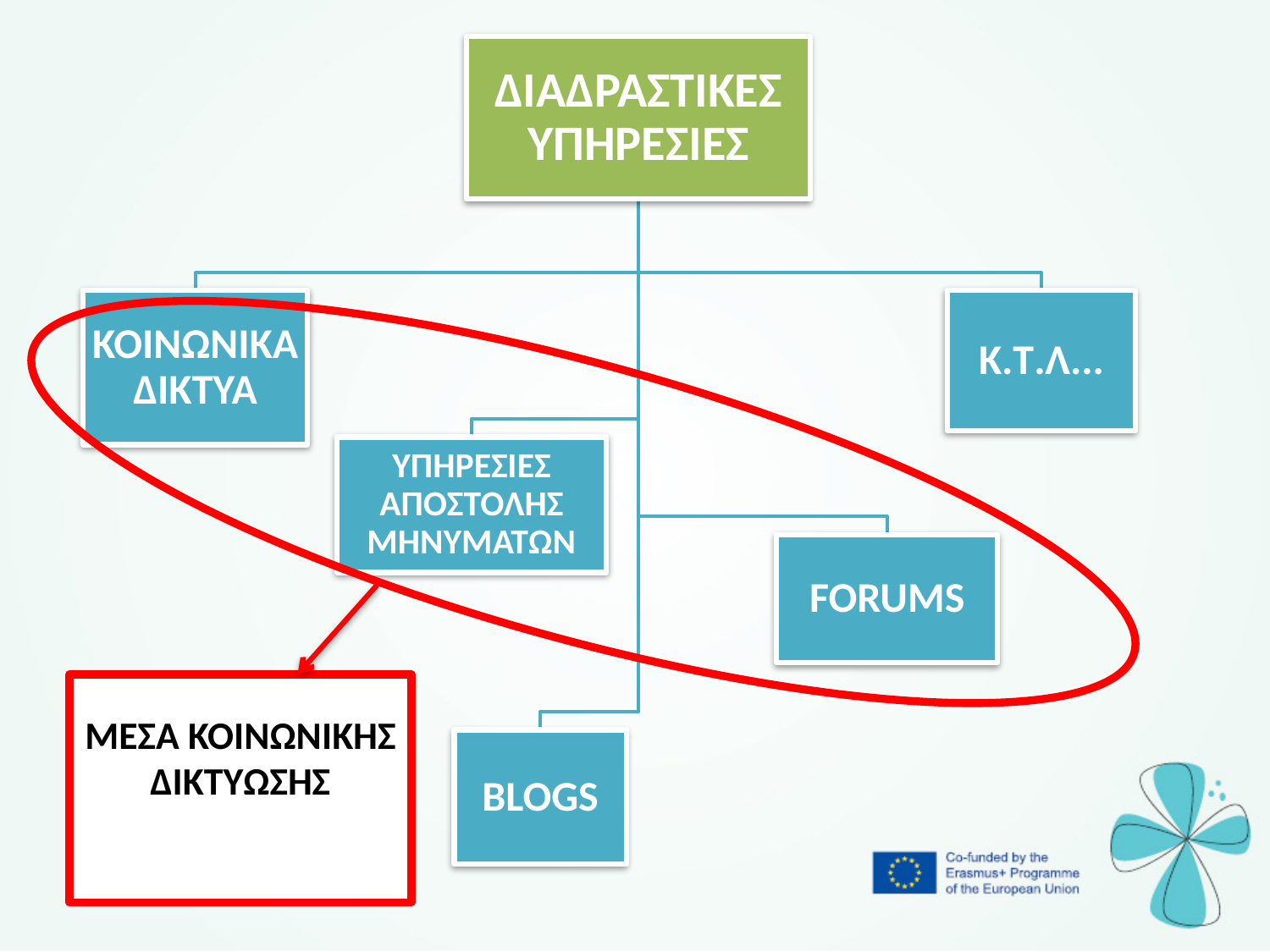

ΔΙΑΔΡΑΣΤΙΚΕΣ ΥΠΗΡΕΣΙΕΣ
ΚΟΙΝΩΝΙΚΑ ΔΙΚΤΥΑ
BLOGS
FORUMS
ΥΠΗΡΕΣΙΕΣ ΑΠΟΣΤΟΛΗΣ ΜΗΝΥΜΑΤΩΝ
Κ.Τ.Λ...

ΜΕΣΑ ΚΟΙΝΩΝΙΚΗΣ ΔΙΚΤΥΩΣΗΣ